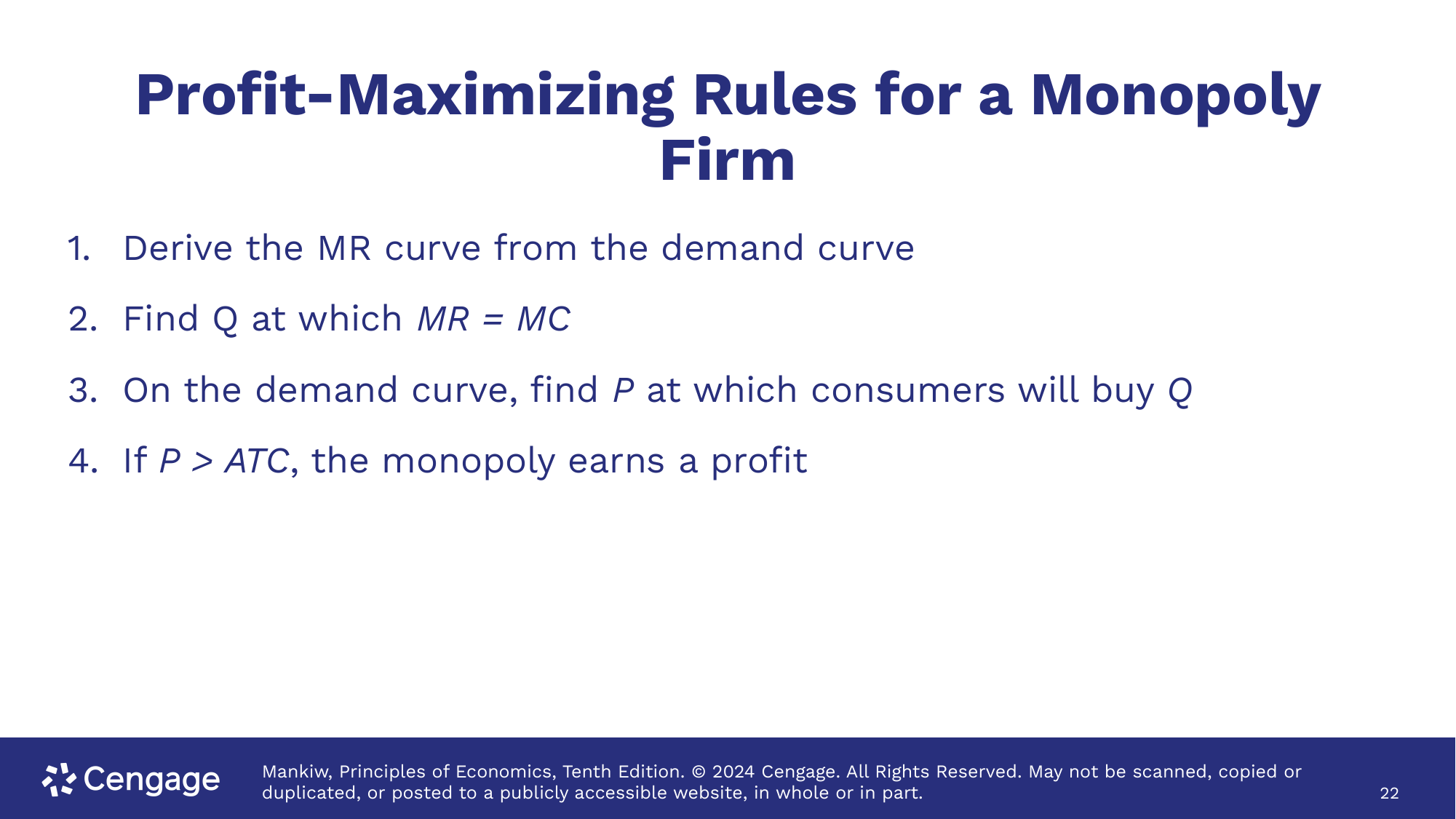

# Profit-Maximizing Rules for a Monopoly Firm
Derive the MR curve from the demand curve
Find Q at which MR = MC
On the demand curve, find P at which consumers will buy Q
If P > ATC, the monopoly earns a profit